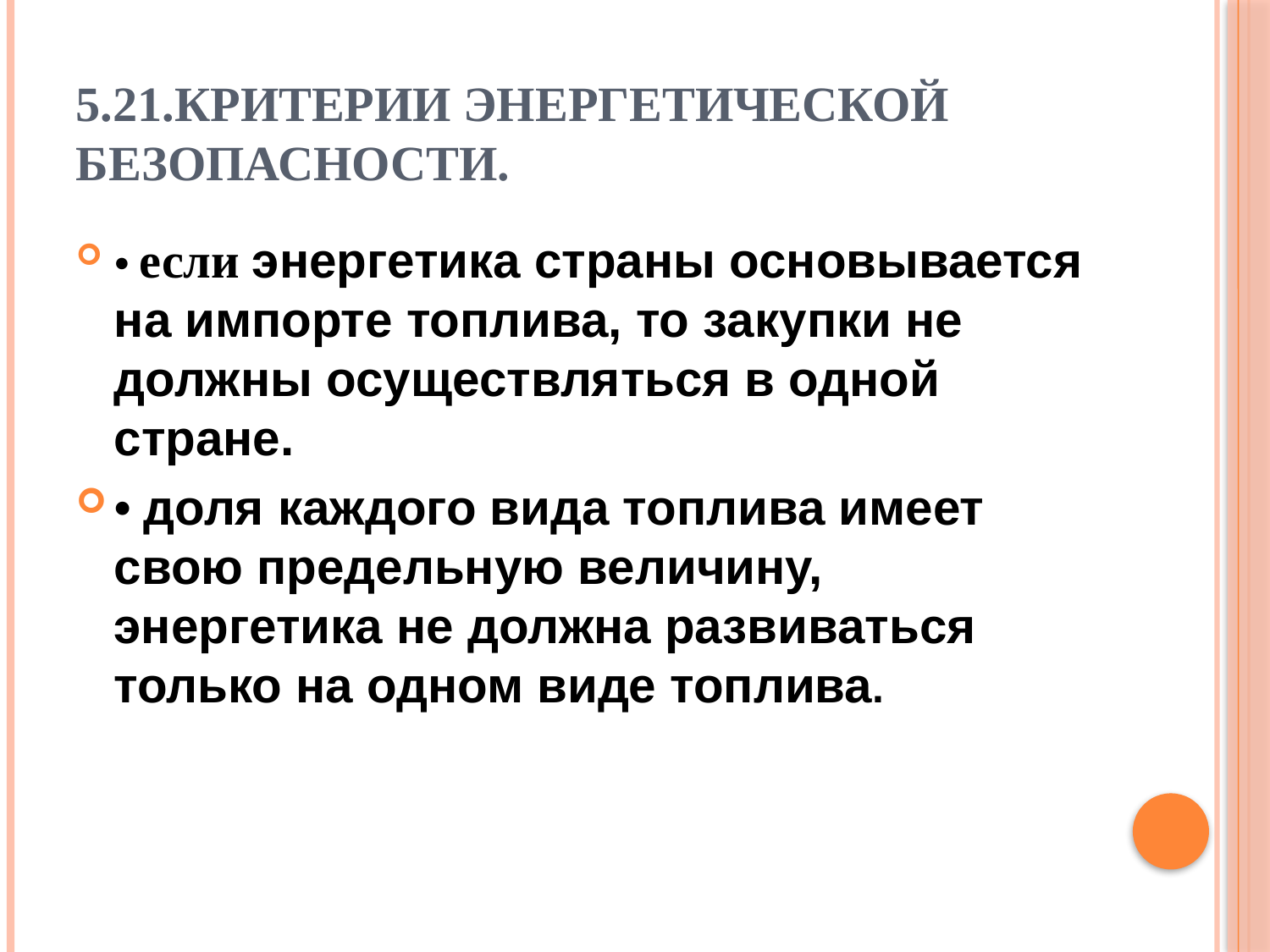

# 5.21.Критерии энергетической безопасности.
• если энергетика страны основывается на импорте топлива, то закупки не должны осуществляться в одной стране.
• доля каждого вида топлива имеет свою предельную величину, энергетика не должна развиваться только на одном виде топлива.